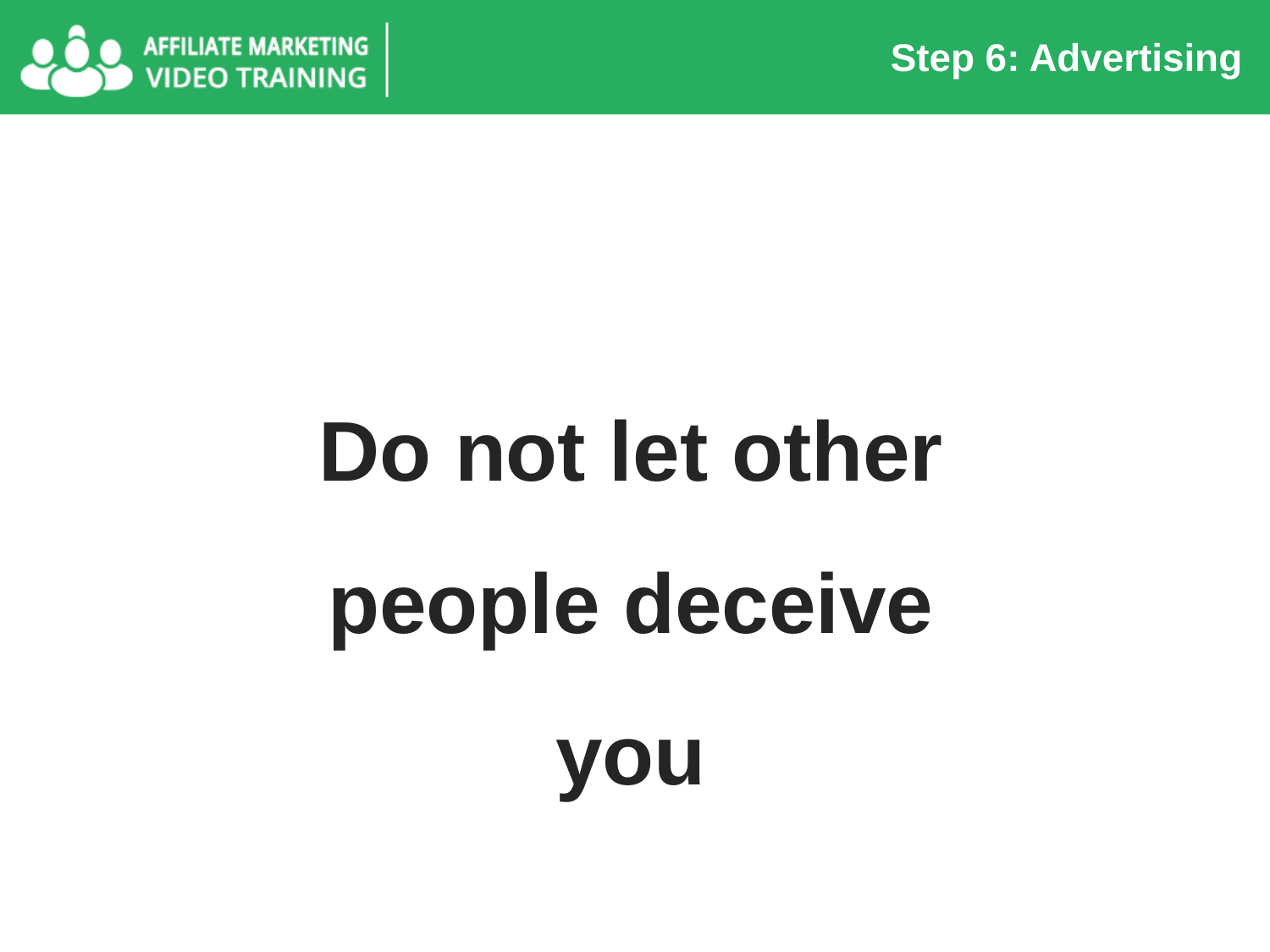

Step 6: Advertising
Do not let other people deceive you